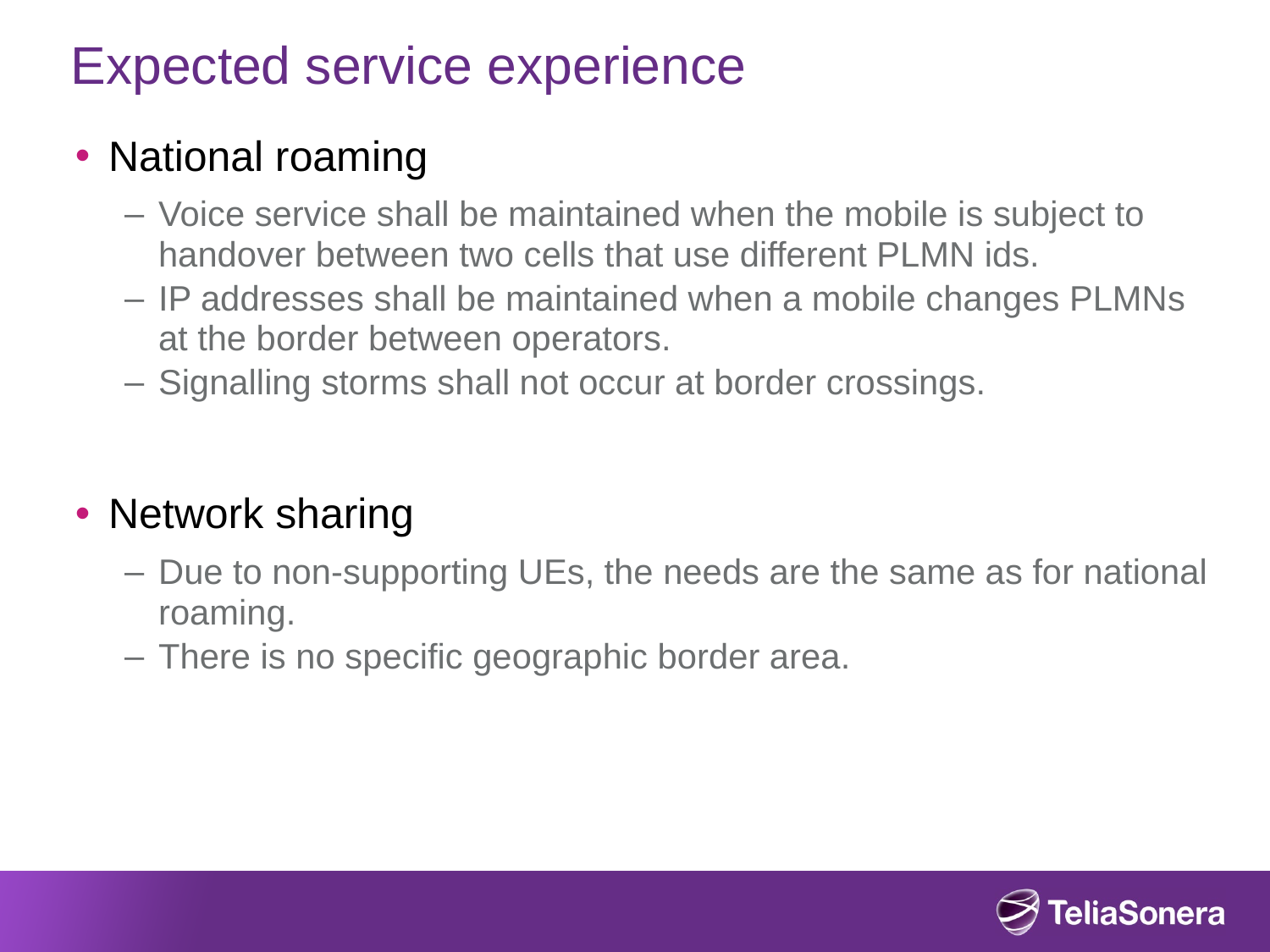

# Expected service experience
National roaming
Voice service shall be maintained when the mobile is subject to handover between two cells that use different PLMN ids.
IP addresses shall be maintained when a mobile changes PLMNs at the border between operators.
Signalling storms shall not occur at border crossings.

Network sharing
Due to non-supporting UEs, the needs are the same as for national roaming.
There is no specific geographic border area.